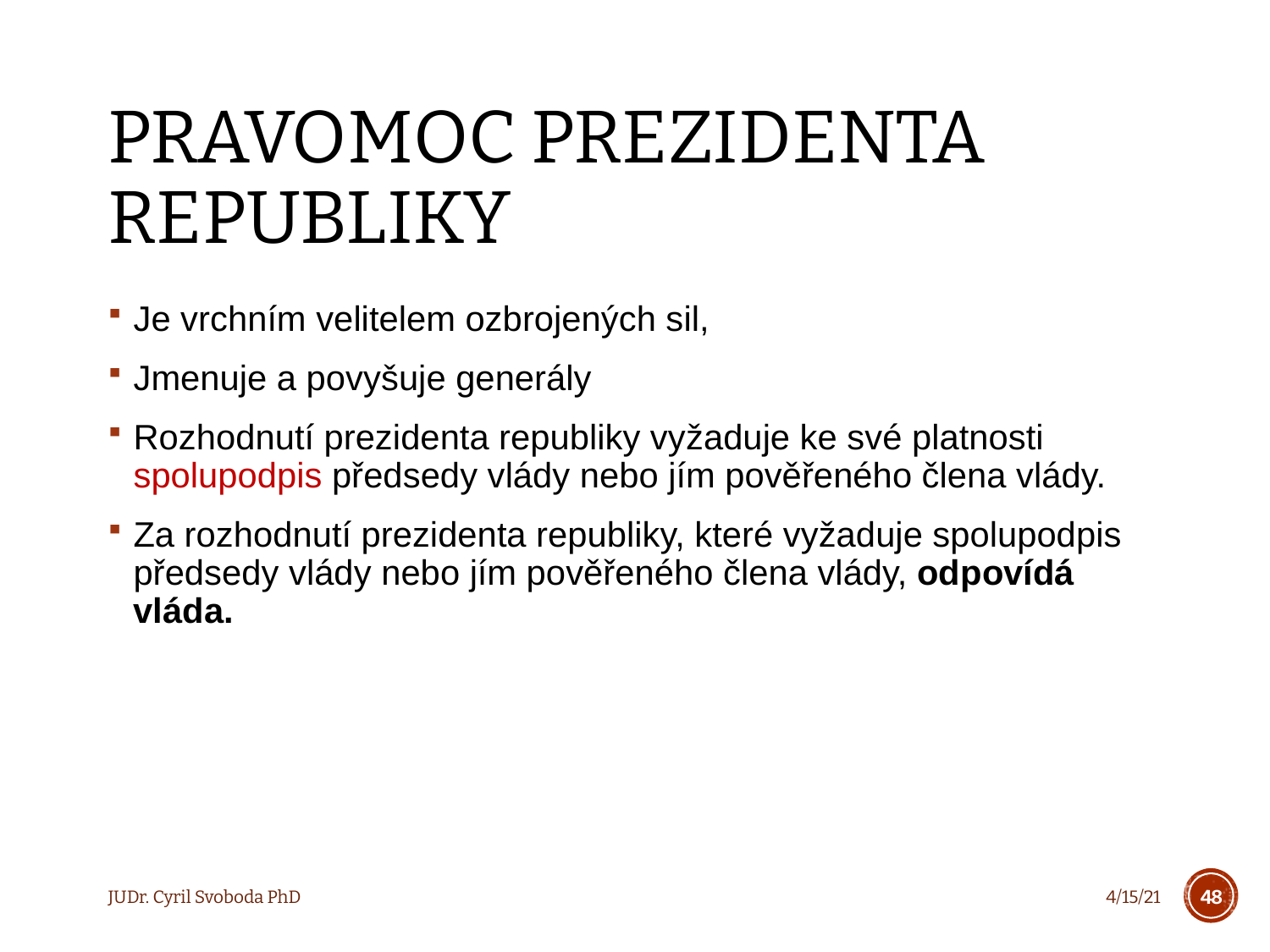

# Pravomoc prezidenta republiky
Je vrchním velitelem ozbrojených sil,
Jmenuje a povyšuje generály
Rozhodnutí prezidenta republiky vyžaduje ke své platnosti spolupodpis předsedy vlády nebo jím pověřeného člena vlády.
Za rozhodnutí prezidenta republiky, které vyžaduje spolupodpis předsedy vlády nebo jím pověřeného člena vlády, odpovídá vláda.

JUDr. Cyril Svoboda PhD
4/15/21
48